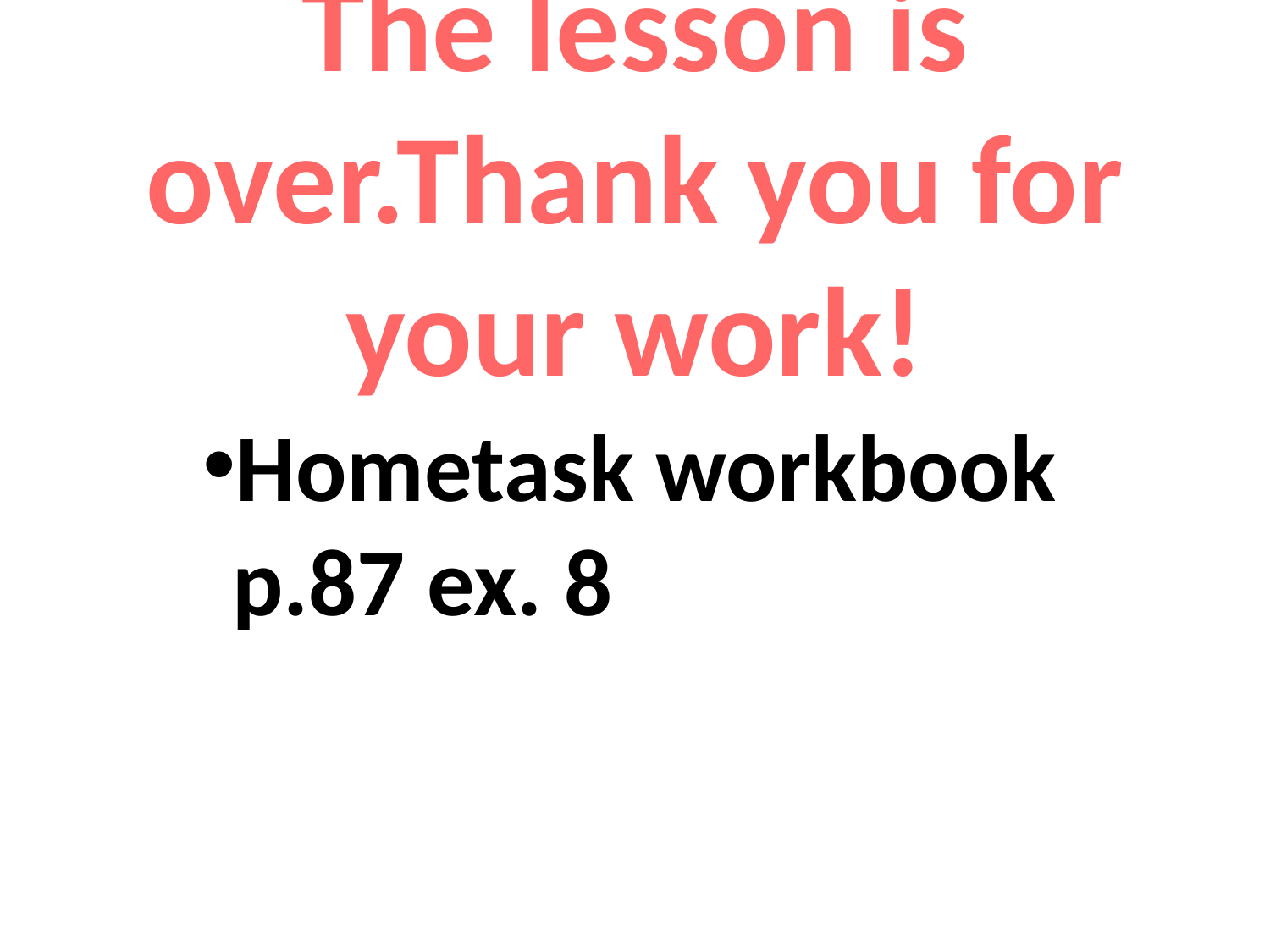

The lesson is over.Thank you for your work!
Hometask workbook p.87 ex. 8